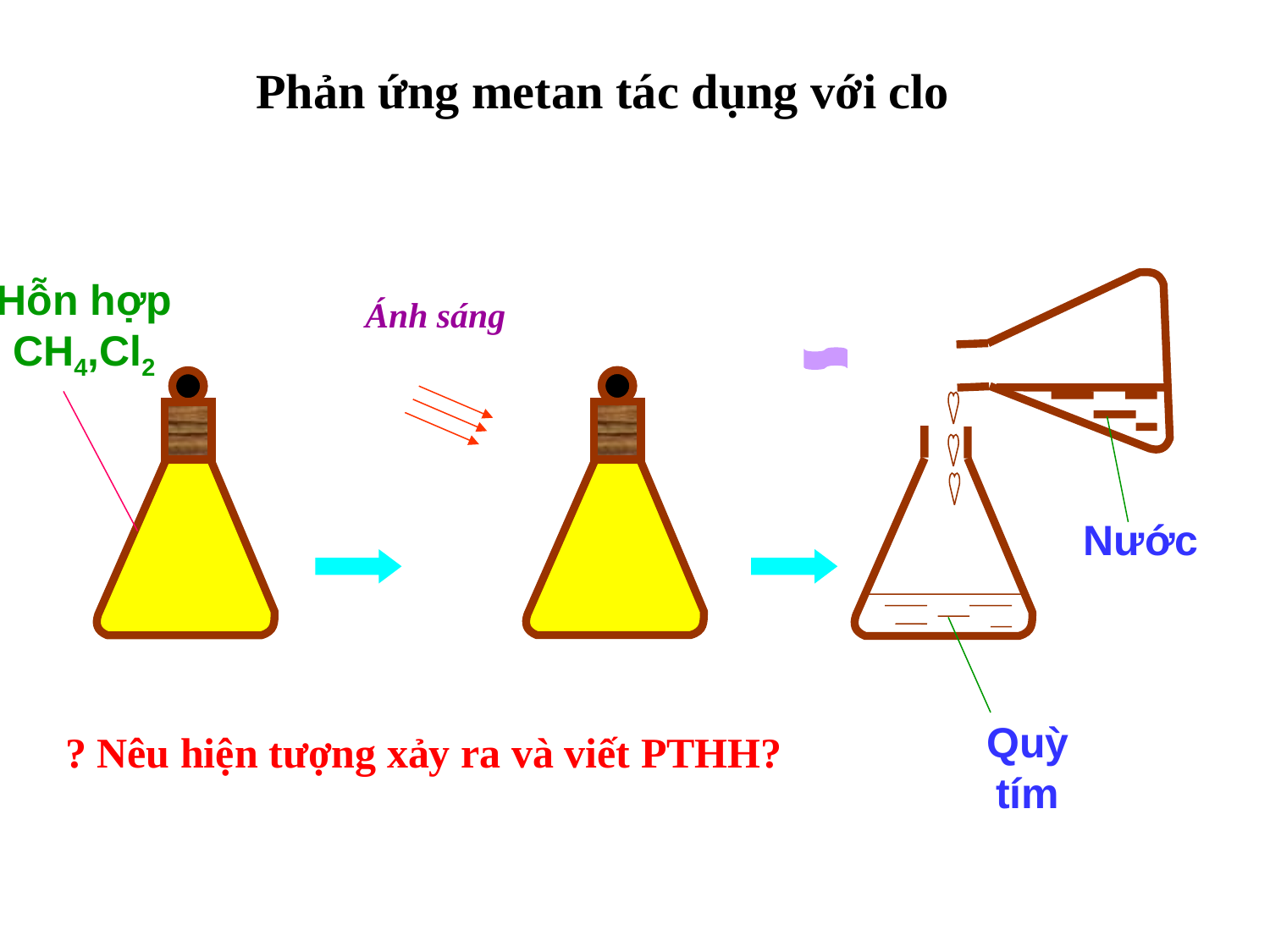

Phản ứng metan tác dụng với clo
Hỗn hợp
CH4,Cl2

Ánh sáng

Nước

Quỳ tím
? Nêu hiện tượng xảy ra và viết PTHH?